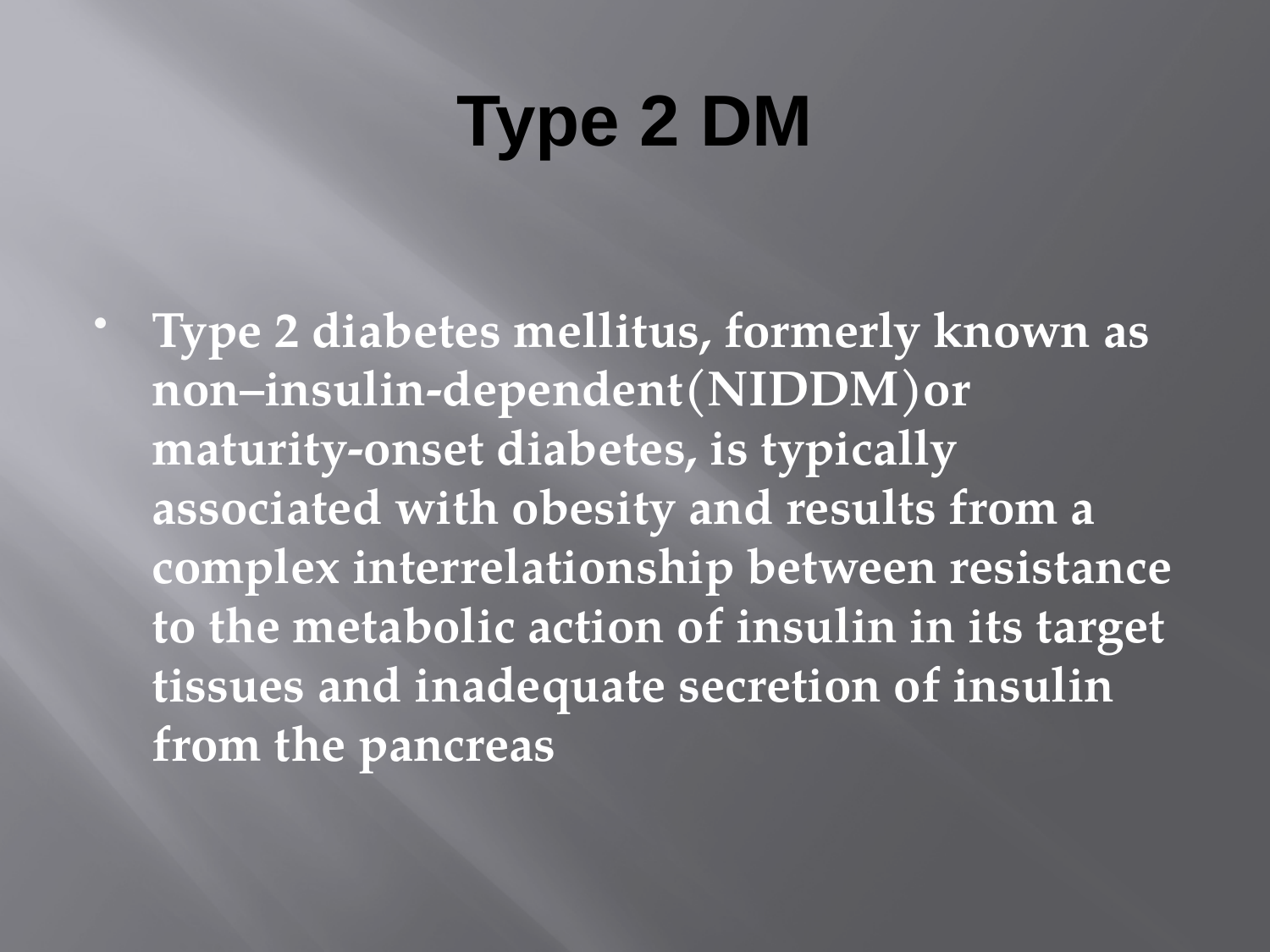

# Type 2 DM

Type 2 diabetes mellitus, formerly known as non–insulin-dependent(NIDDM)or maturity-onset diabetes, is typically associated with obesity and results from a complex interrelationship between resistance to the metabolic action of insulin in its target tissues and inadequate secretion of insulin from the pancreas